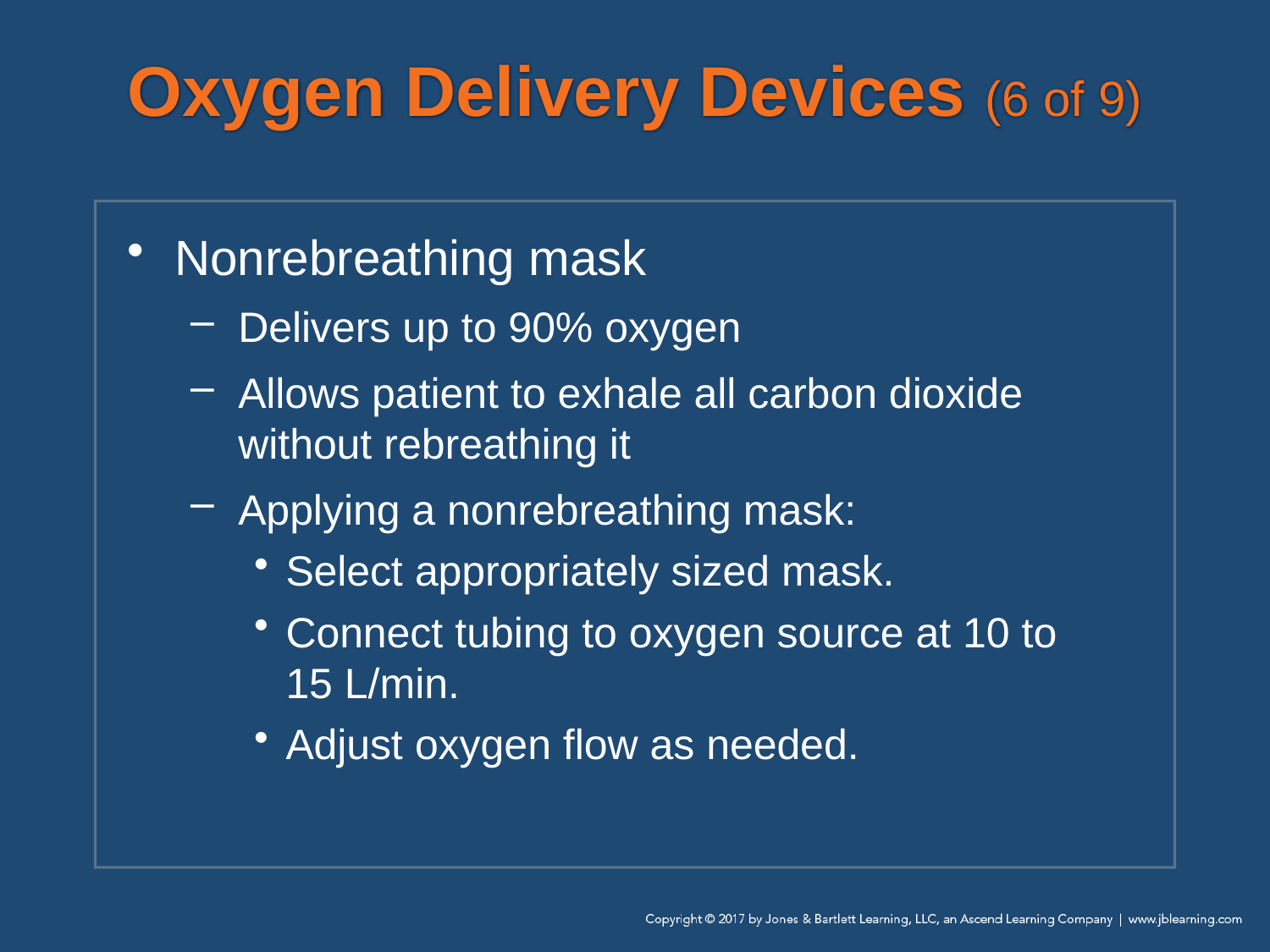

# Oxygen Delivery Devices (6 of 9)
Nonrebreathing mask
Delivers up to 90% oxygen
Allows patient to exhale all carbon dioxide without rebreathing it
Applying a nonrebreathing mask:
Select appropriately sized mask.
Connect tubing to oxygen source at 10 to
15 L/min.
Adjust oxygen flow as needed.